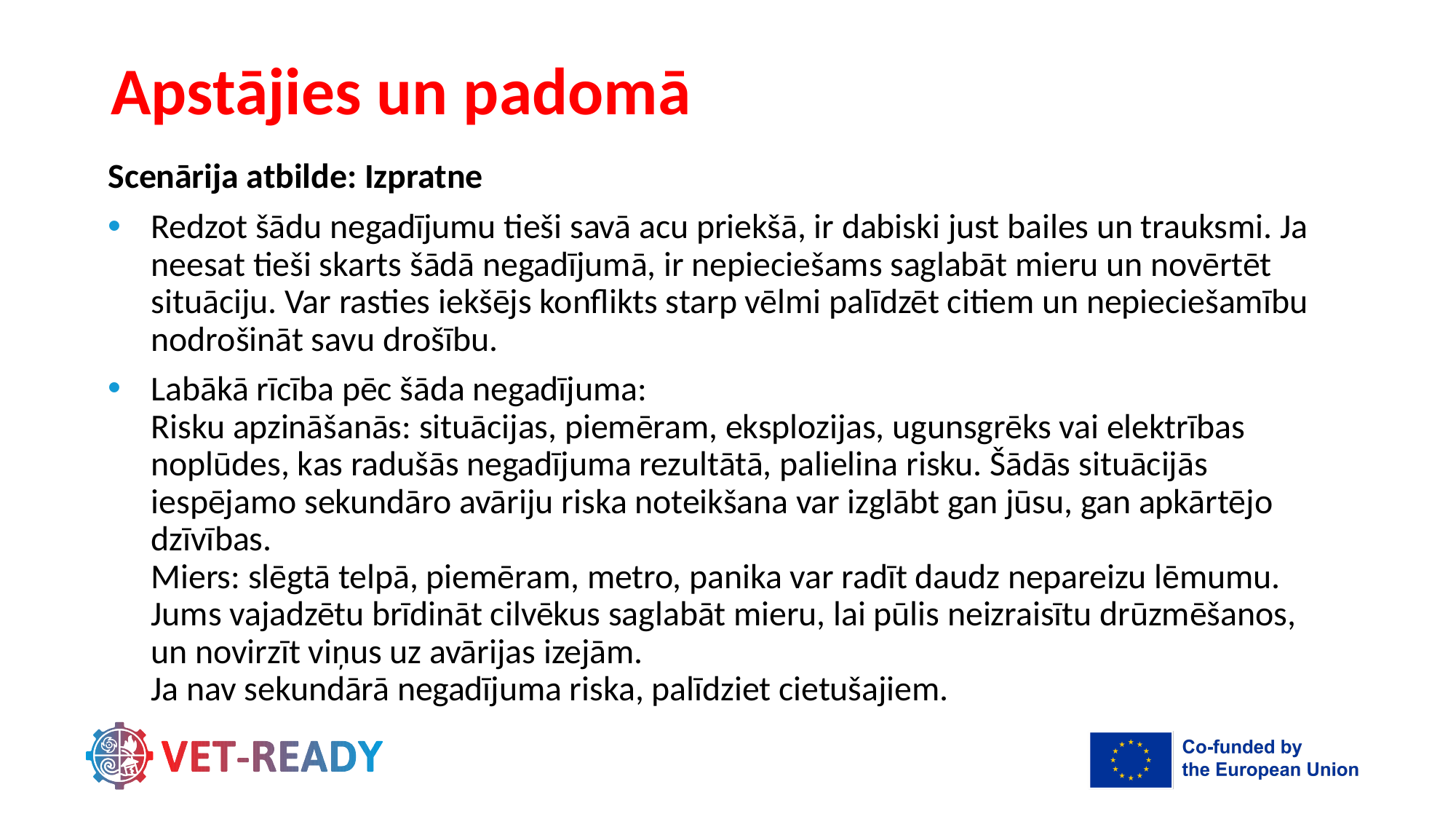

# Apstājies un padomā
Scenārija atbilde: Izpratne
Redzot šādu negadījumu tieši savā acu priekšā, ir dabiski just bailes un trauksmi. Ja neesat tieši skarts šādā negadījumā, ir nepieciešams saglabāt mieru un novērtēt situāciju. Var rasties iekšējs konflikts starp vēlmi palīdzēt citiem un nepieciešamību nodrošināt savu drošību.
Labākā rīcība pēc šāda negadījuma:
Risku apzināšanās: situācijas, piemēram, eksplozijas, ugunsgrēks vai elektrības noplūdes, kas radušās negadījuma rezultātā, palielina risku. Šādās situācijās iespējamo sekundāro avāriju riska noteikšana var izglābt gan jūsu, gan apkārtējo dzīvības.
Miers: slēgtā telpā, piemēram, metro, panika var radīt daudz nepareizu lēmumu. Jums vajadzētu brīdināt cilvēkus saglabāt mieru, lai pūlis neizraisītu drūzmēšanos, un novirzīt viņus uz avārijas izejām.
Ja nav sekundārā negadījuma riska, palīdziet cietušajiem.